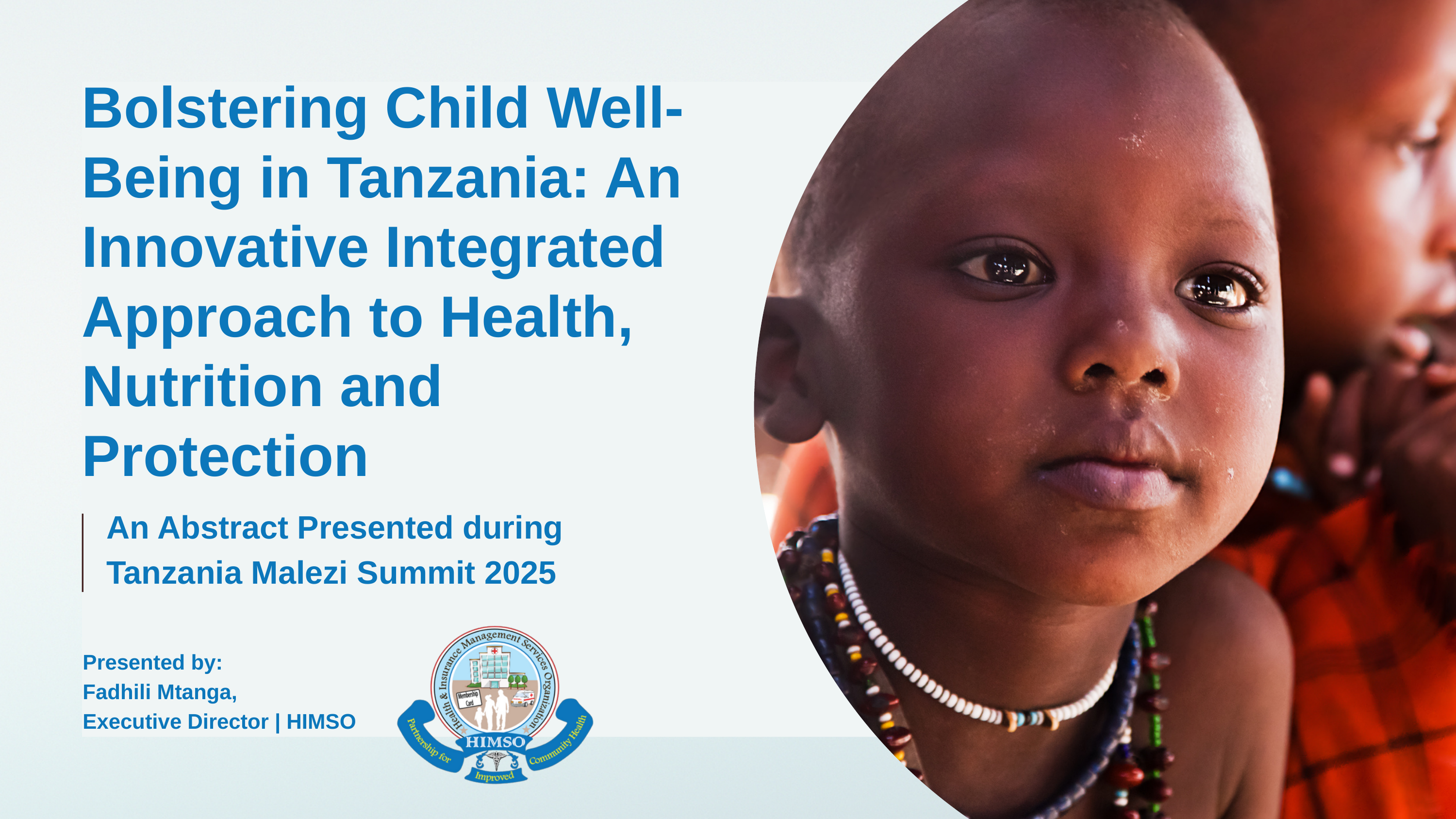

Bolstering Child Well-Being in Tanzania: An Innovative Integrated Approach to Health, Nutrition and Protection

An Abstract Presented during
Tanzania Malezi Summit 2025

Presented by:
Fadhili Mtanga,
Executive Director | HIMSO